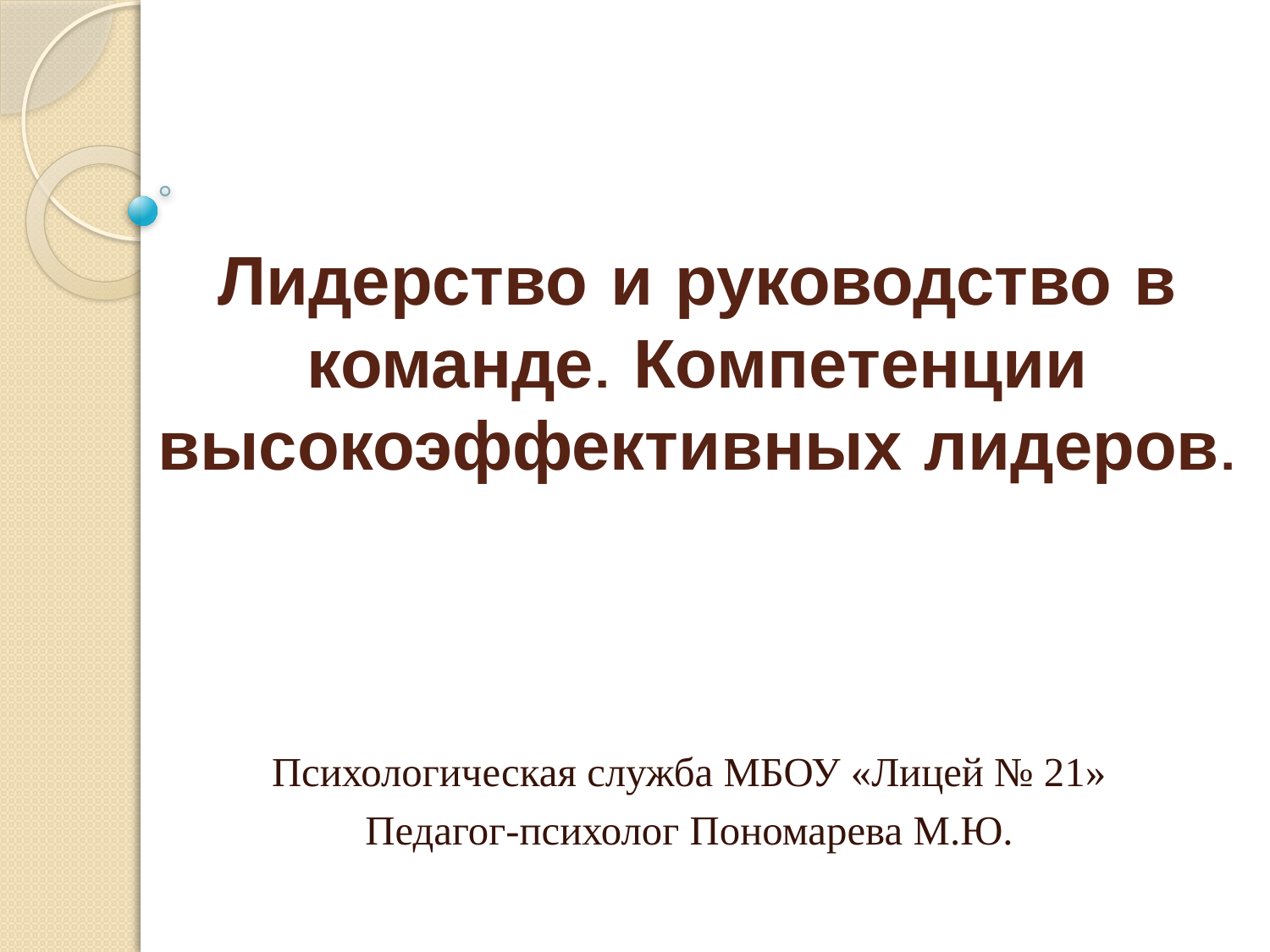

# Лидерство и руководство в команде. Компетенции высокоэффективных лидеров.

Психологическая служба МБОУ «Лицей № 21»
Педагог-психолог Пономарева М.Ю.